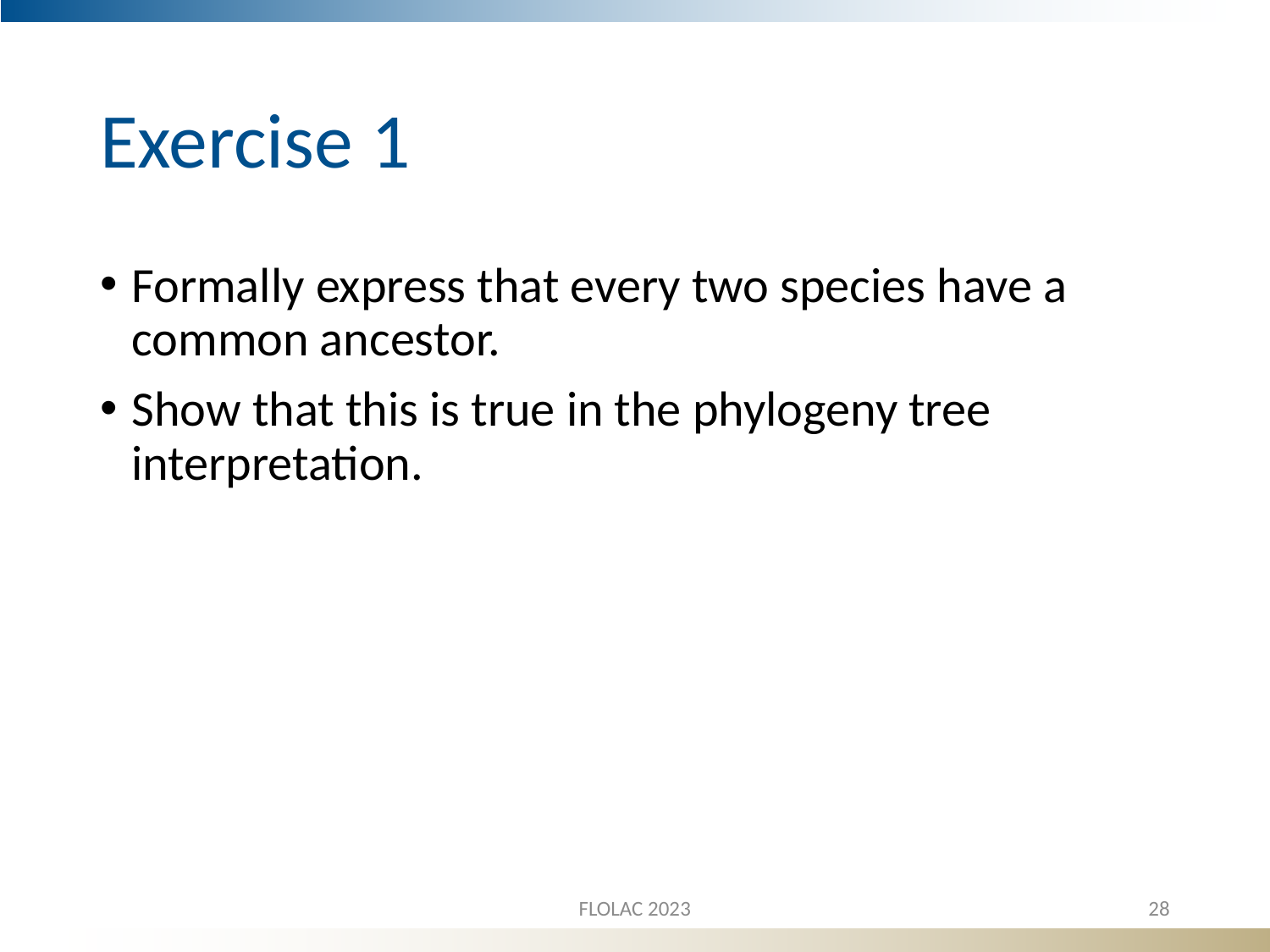

# Exercise 1
Formally express that every two species have a common ancestor.
Show that this is true in the phylogeny tree interpretation.
FLOLAC 2023
28